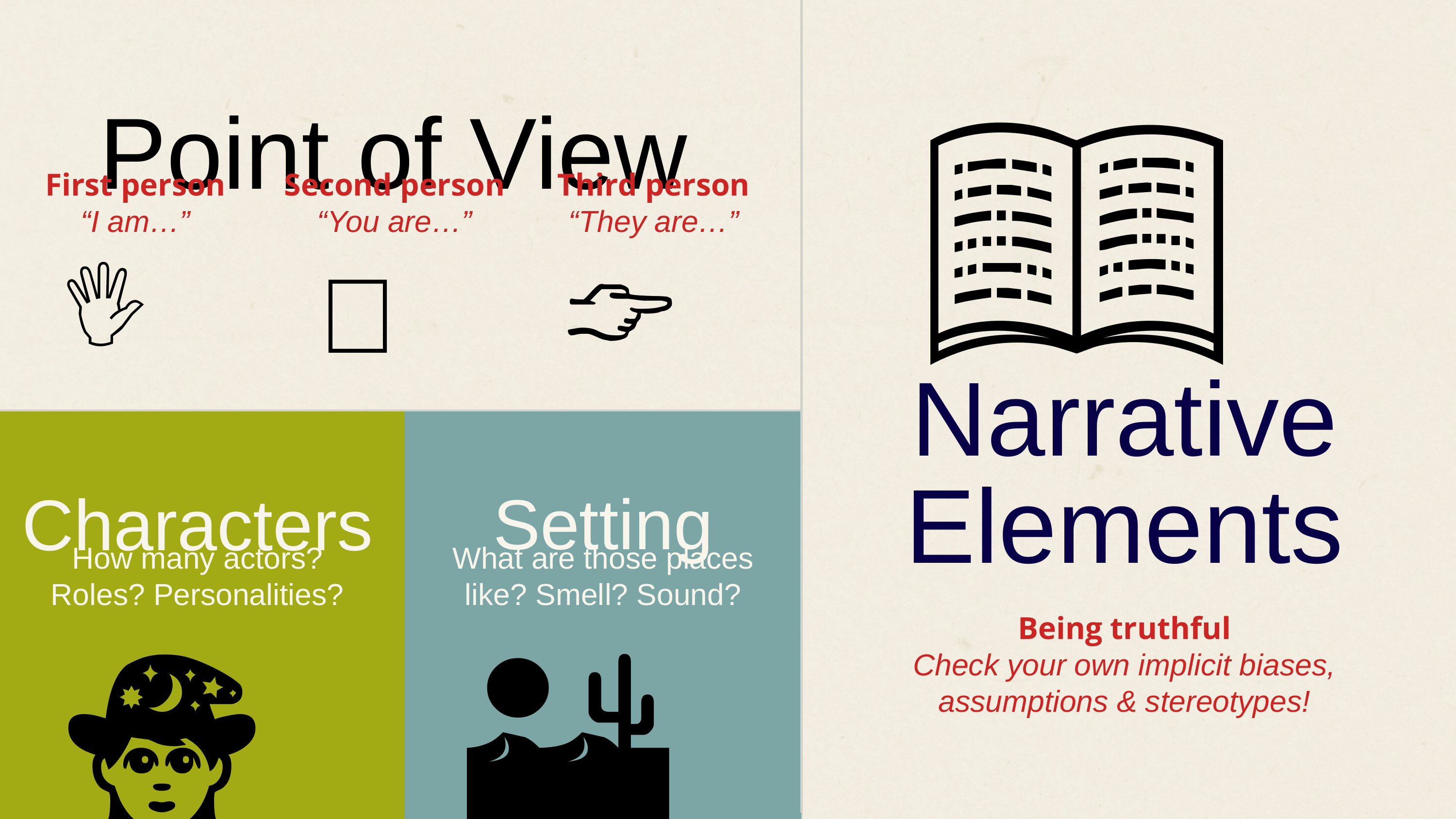

📖
Point of View
First person
“I am…”
Second person
“You are…”
Third person
“They are…”
👉
🖐️
🫵
Narrative Elements

Characters
Setting
How many actors? Roles? Personalities?
What are those places like? Smell? Sound?
🏜️
🧙‍♂️
Being truthful
Check your own implicit biases, assumptions & stereotypes!